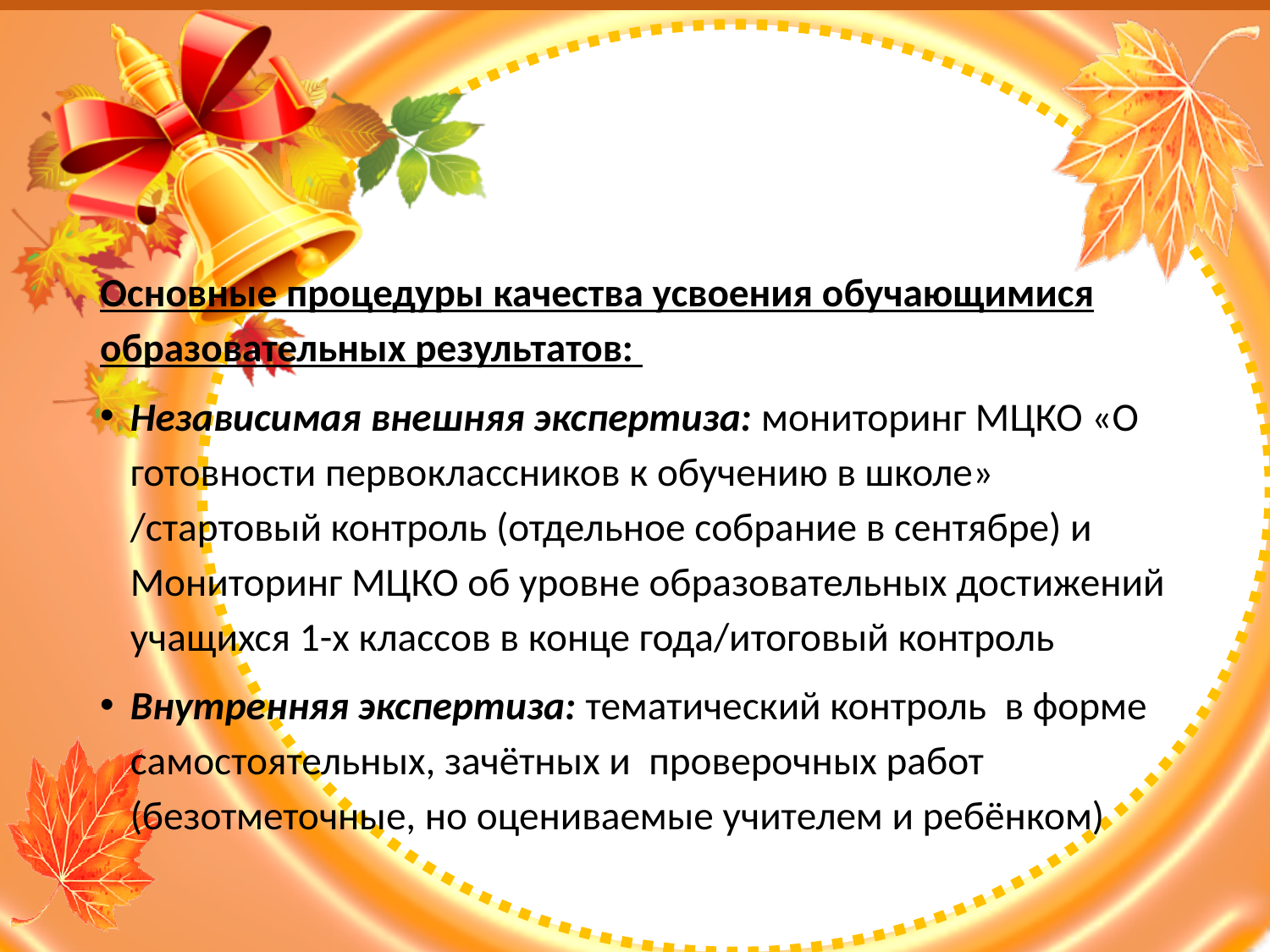

#
Основные процедуры качества усвоения обучающимися образовательных результатов:
Независимая внешняя экспертиза: мониторинг МЦКО «О готовности первоклассников к обучению в школе» /стартовый контроль (отдельное собрание в сентябре) и Мониторинг МЦКО об уровне образовательных достижений учащихся 1-х классов в конце года/итоговый контроль
Внутренняя экспертиза: тематический контроль  в форме самостоятельных, зачётных и  проверочных работ (безотметочные, но оцениваемые учителем и ребёнком)